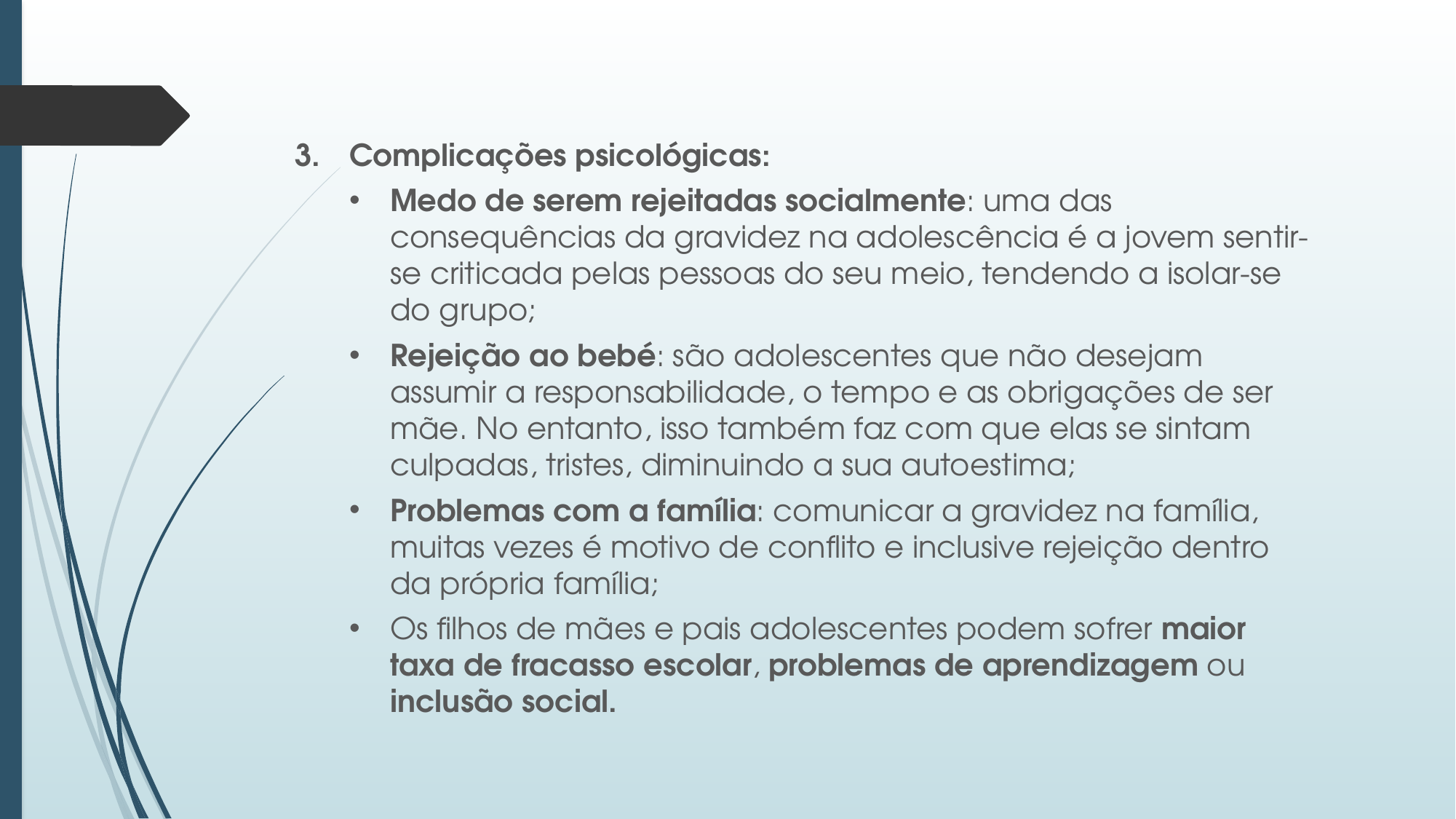

Complicações psicológicas:
Medo de serem rejeitadas socialmente: uma das consequências da gravidez na adolescência é a jovem sentir-se criticada pelas pessoas do seu meio, tendendo a isolar-se do grupo;
Rejeição ao bebé: são adolescentes que não desejam assumir a responsabilidade, o tempo e as obrigações de ser mãe. No entanto, isso também faz com que elas se sintam culpadas, tristes, diminuindo a sua autoestima;
Problemas com a família: comunicar a gravidez na família, muitas vezes é motivo de conflito e inclusive rejeição dentro da própria família;
Os filhos de mães e pais adolescentes podem sofrer maior taxa de fracasso escolar, problemas de aprendizagem ou inclusão social.